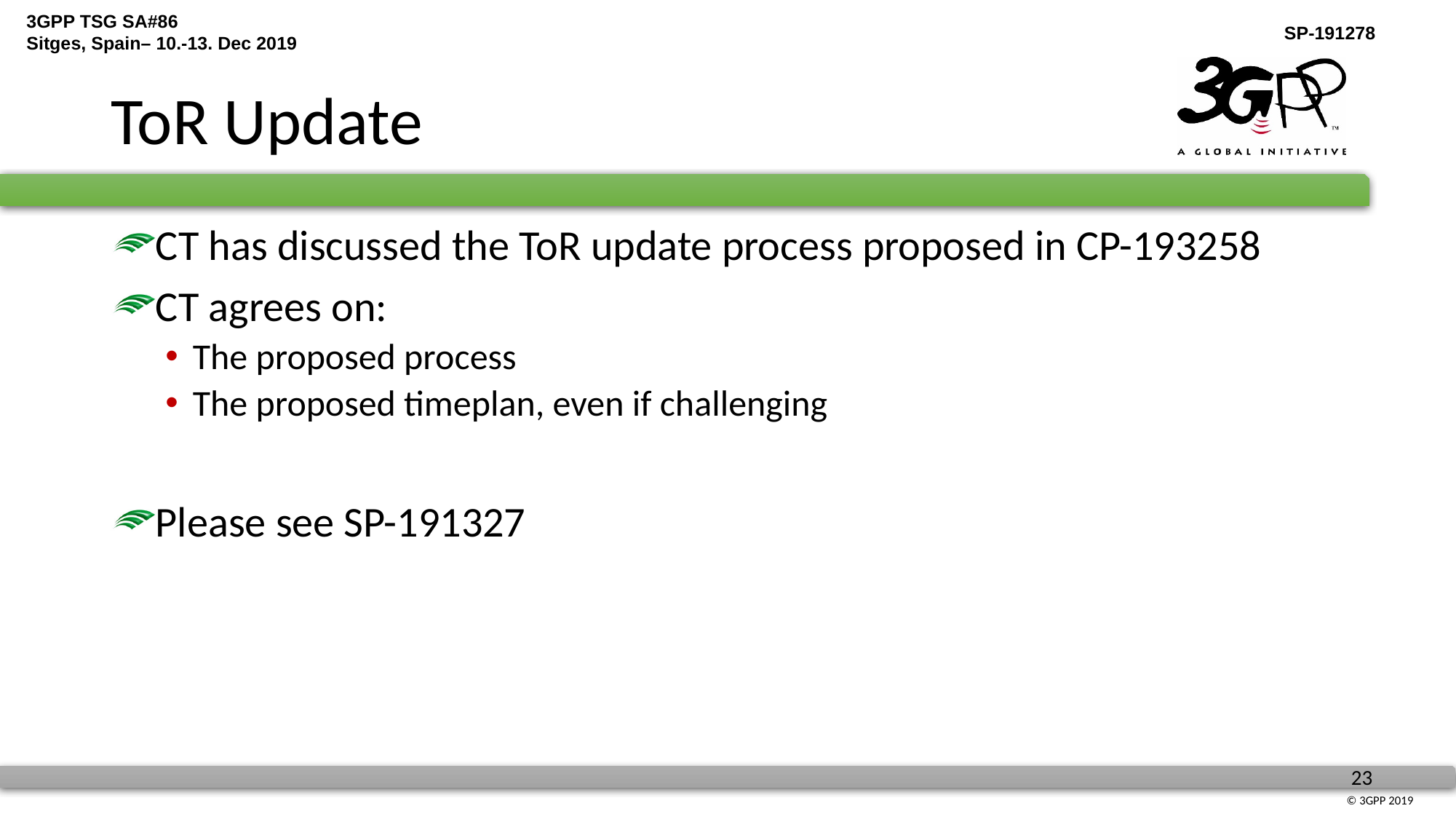

# ToR Update
CT has discussed the ToR update process proposed in CP-193258
CT agrees on:
The proposed process
The proposed timeplan, even if challenging

Please see SP-191327